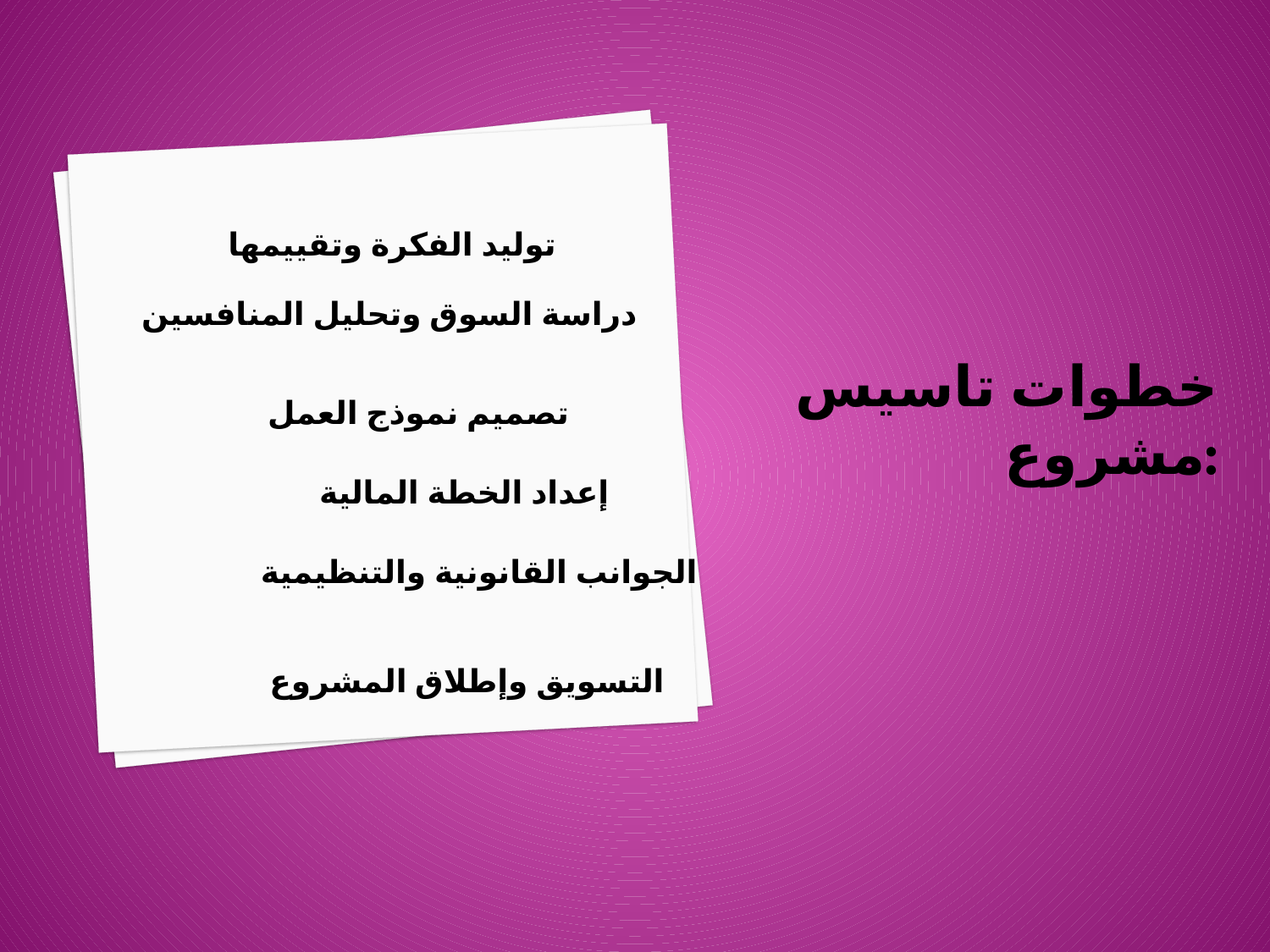

توليد الفكرة وتقييمها
# خطوات تاسيس مشروع:
دراسة السوق وتحليل المنافسين
تصميم نموذج العمل

إعداد الخطة المالية
الجوانب القانونية والتنظيمية
التسويق وإطلاق المشروع